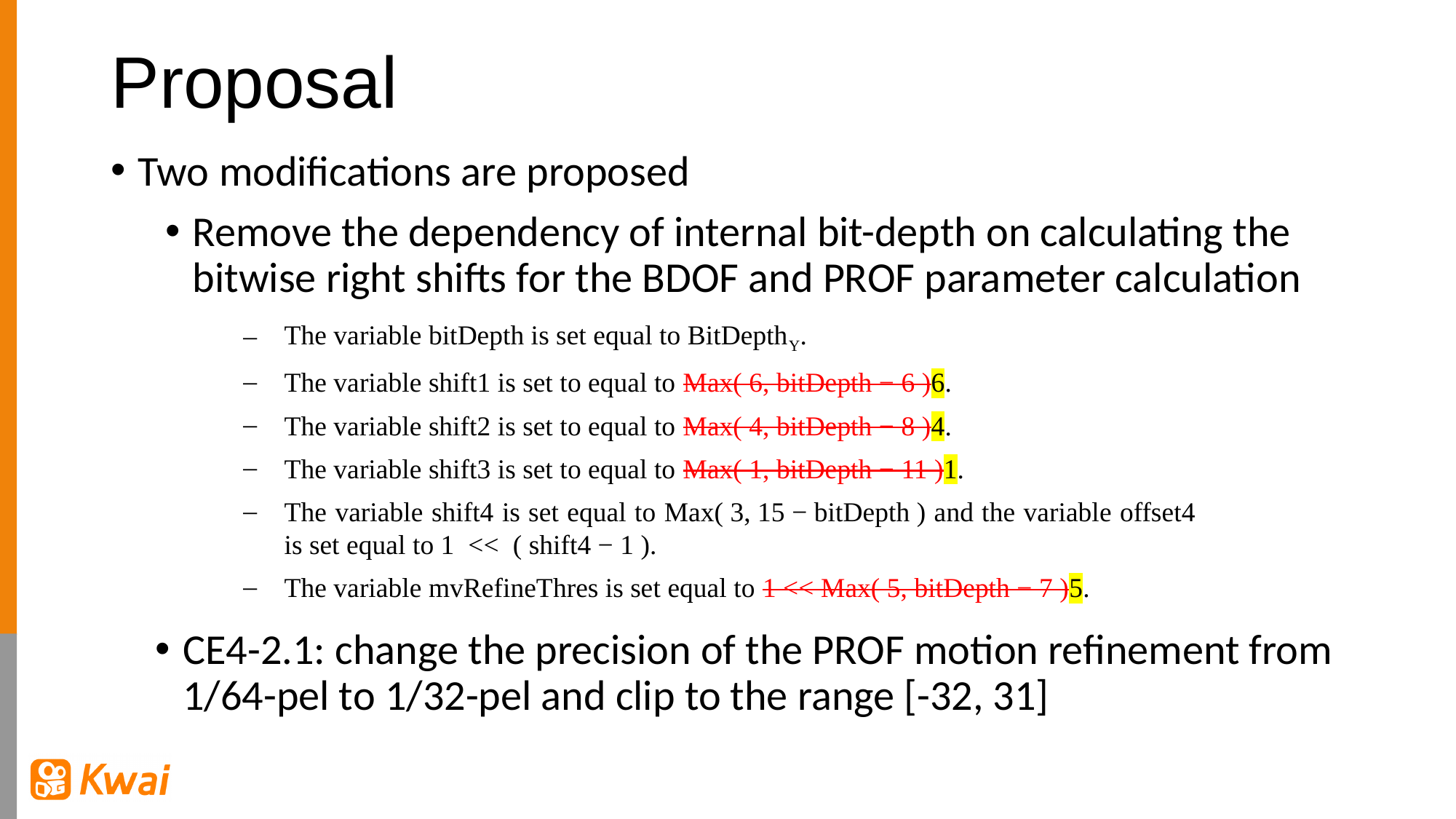

# Proposal
Two modifications are proposed
Remove the dependency of internal bit-depth on calculating the bitwise right shifts for the BDOF and PROF parameter calculation
The variable bitDepth is set equal to BitDepthY.
The variable shift1 is set to equal to Max( 6, bitDepth − 6 )6.
The variable shift2 is set to equal to Max( 4, bitDepth − 8 )4.
The variable shift3 is set to equal to Max( 1, bitDepth − 11 )1.
The variable shift4 is set equal to Max( 3, 15 − bitDepth ) and the variable offset4 is set equal to 1  <<  ( shift4 − 1 ).
The variable mvRefineThres is set equal to 1 << Max( 5, bitDepth − 7 )5.
CE4-2.1: change the precision of the PROF motion refinement from 1/64-pel to 1/32-pel and clip to the range [-32, 31]